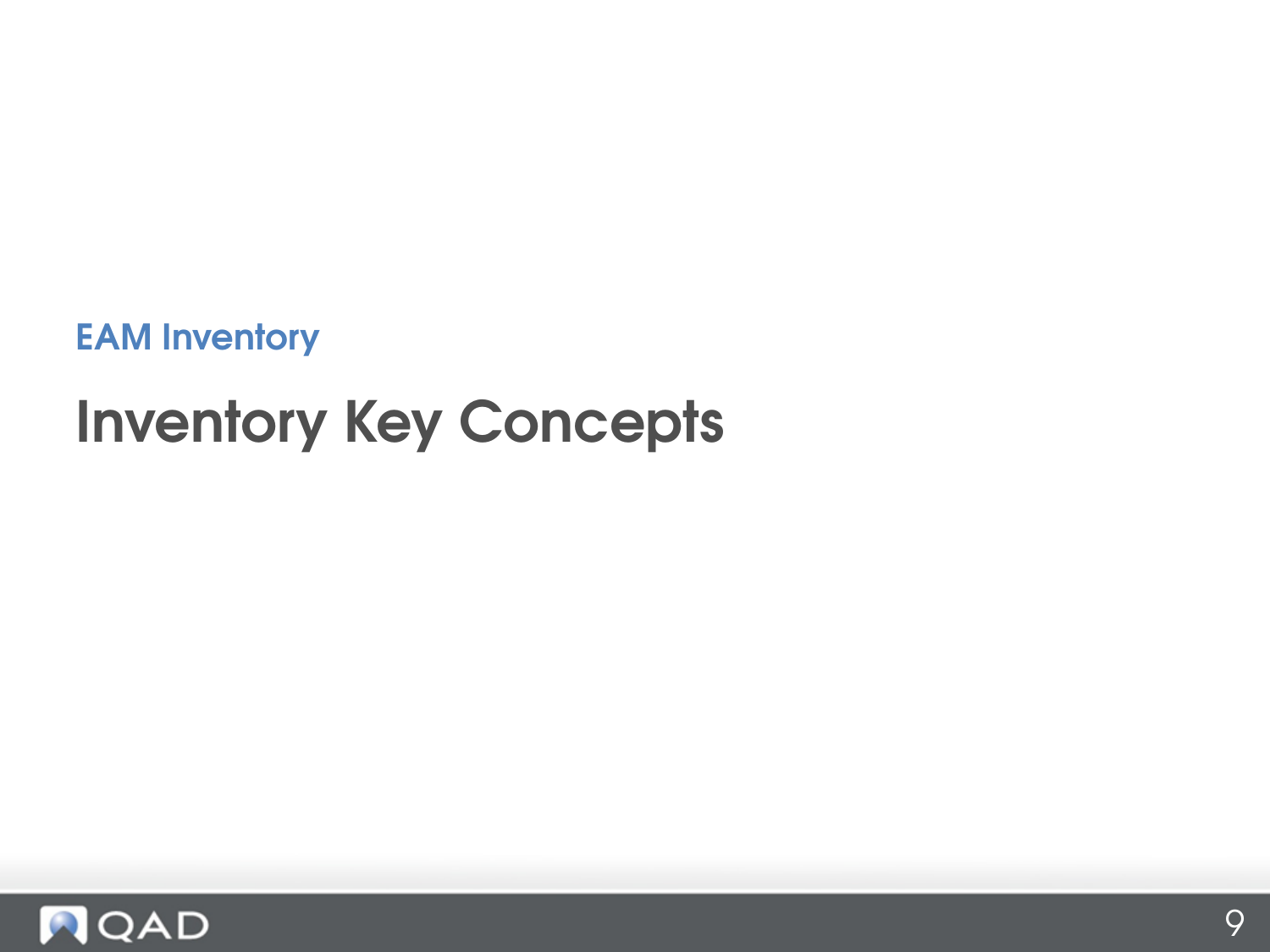

EAM Inventory
# Inventory Key Concepts

9